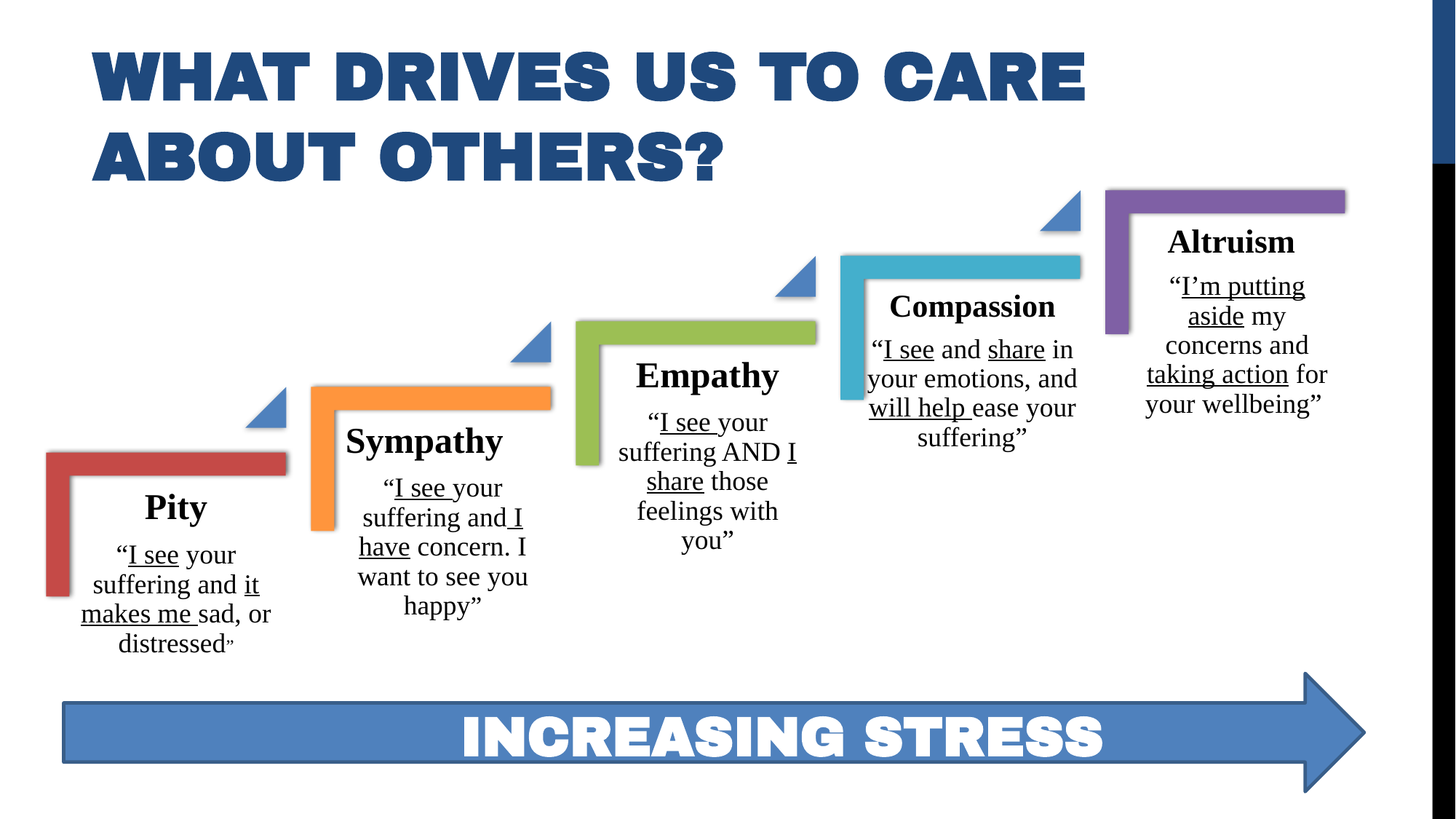

WHAT DRIVES US TO CARE ABOUT OTHERS?

Altruism
“I’m putting aside my concerns and taking action for your wellbeing”

Compassion
“I see and share in your emotions, and will help ease your suffering”

Empathy
“I see your suffering AND I share those feelings with you”

Sympathy
“I see your suffering and I have concern. I want to see you happy”

Pity
“I see your suffering and it makes me sad, or distressed”

INCREASING STRESS